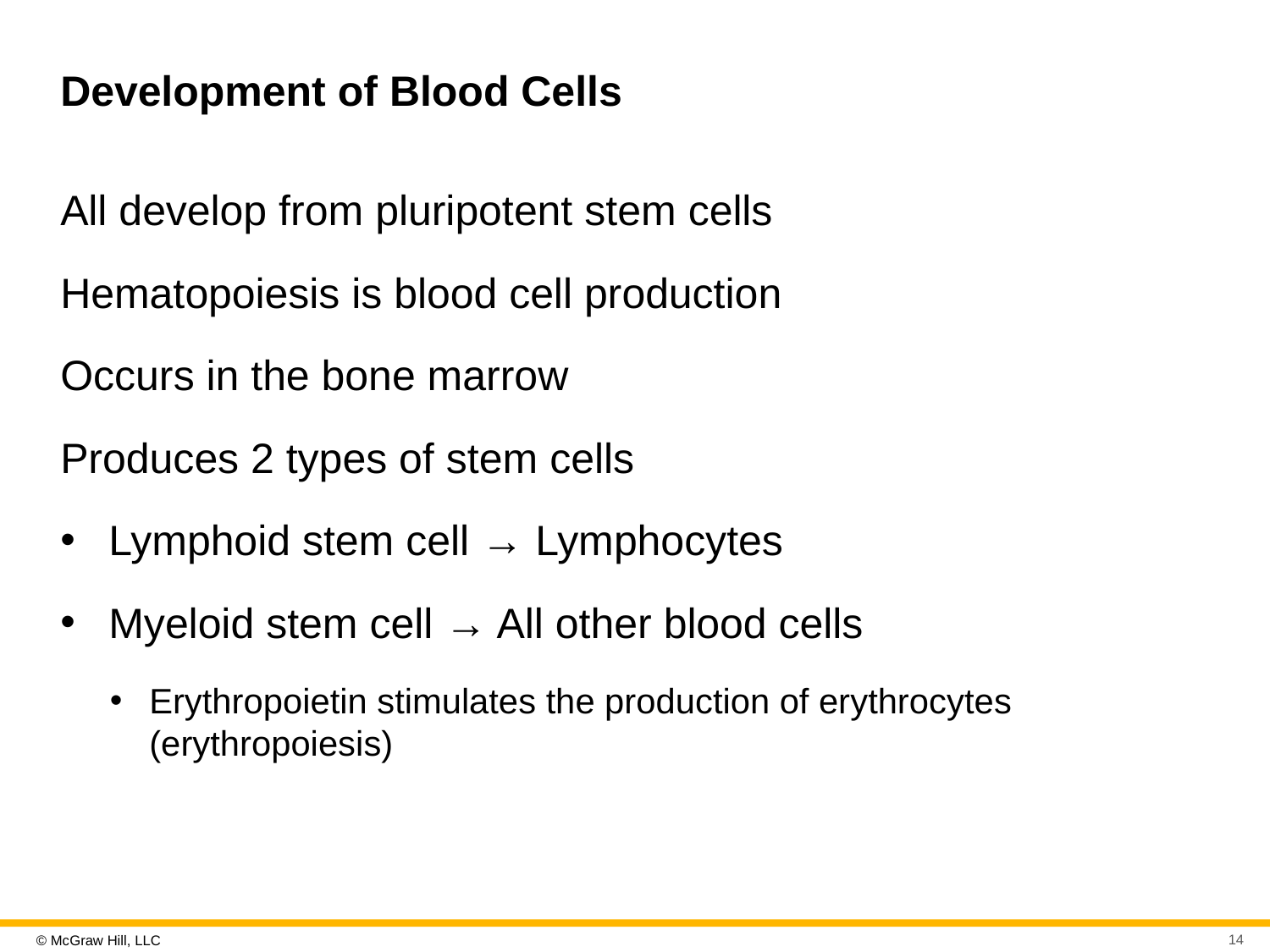

# Development of Blood Cells
All develop from pluripotent stem cells
Hematopoiesis is blood cell production
Occurs in the bone marrow
Produces 2 types of stem cells
Lymphoid stem cell → Lymphocytes
Myeloid stem cell → All other blood cells
Erythropoietin stimulates the production of erythrocytes (erythropoiesis)
14